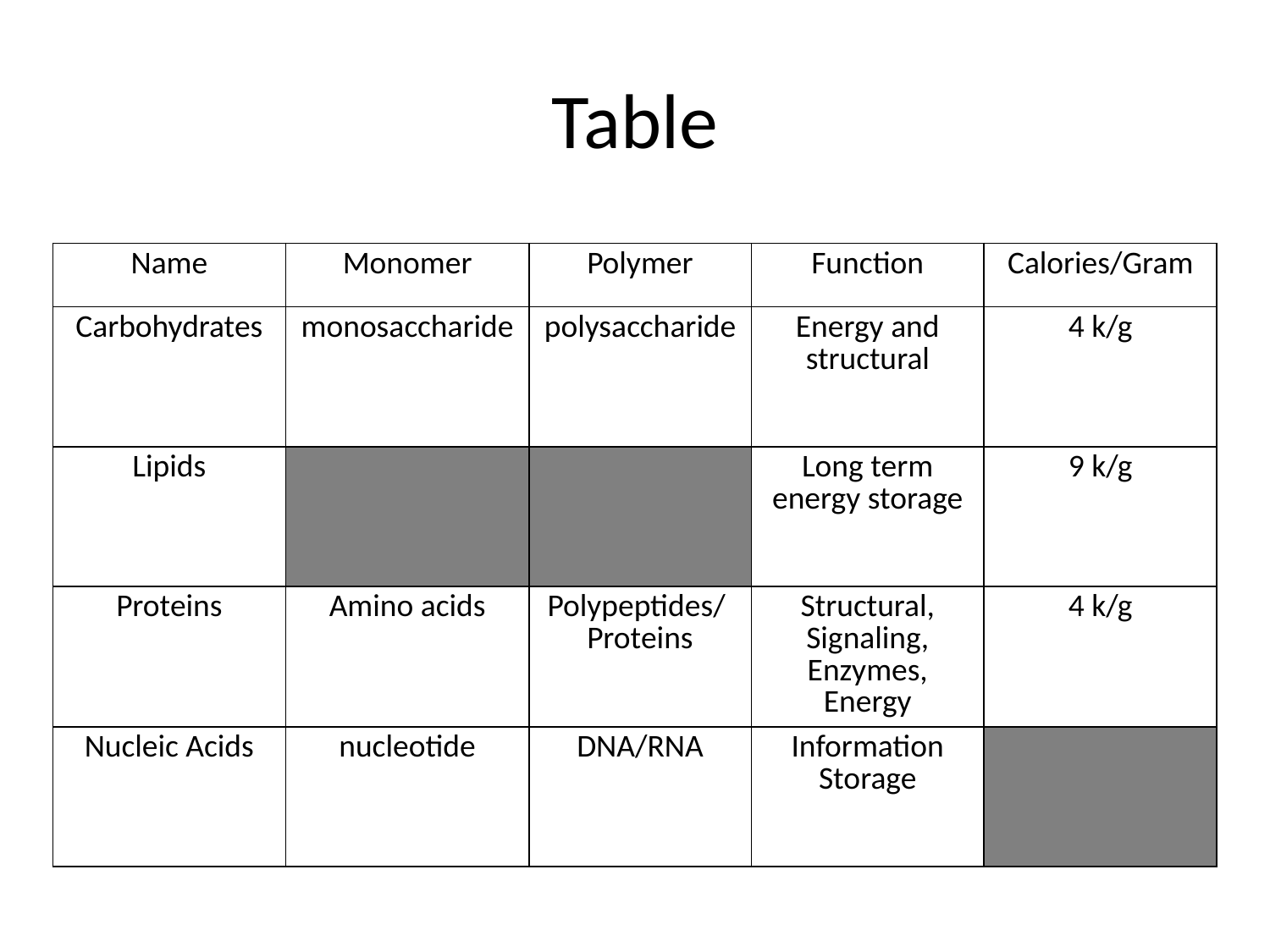

# Table
| Name | Monomer | Polymer | Function | Calories/Gram |
| --- | --- | --- | --- | --- |
| Carbohydrates | monosaccharide | polysaccharide | Energy and structural | 4 k/g |
| Lipids |  |  | Long term energy storage | 9 k/g |
| Proteins | Amino acids | Polypeptides/ Proteins | Structural, Signaling, Enzymes, Energy | 4 k/g |
| Nucleic Acids | nucleotide | DNA/RNA | Information Storage |  |